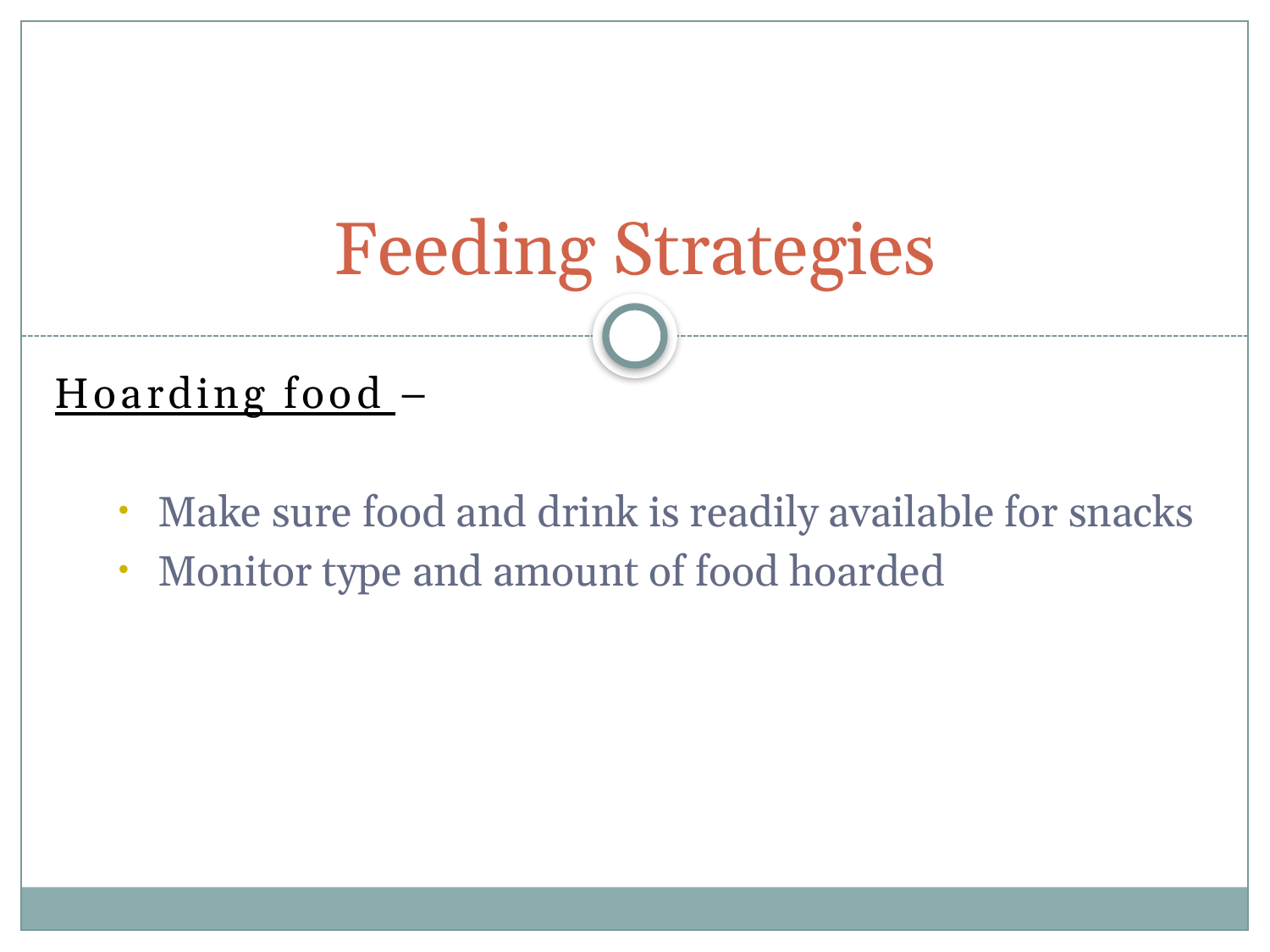

# Feeding Strategies
Hoarding food –

Make sure food and drink is readily available for snacks
Monitor type and amount of food hoarded